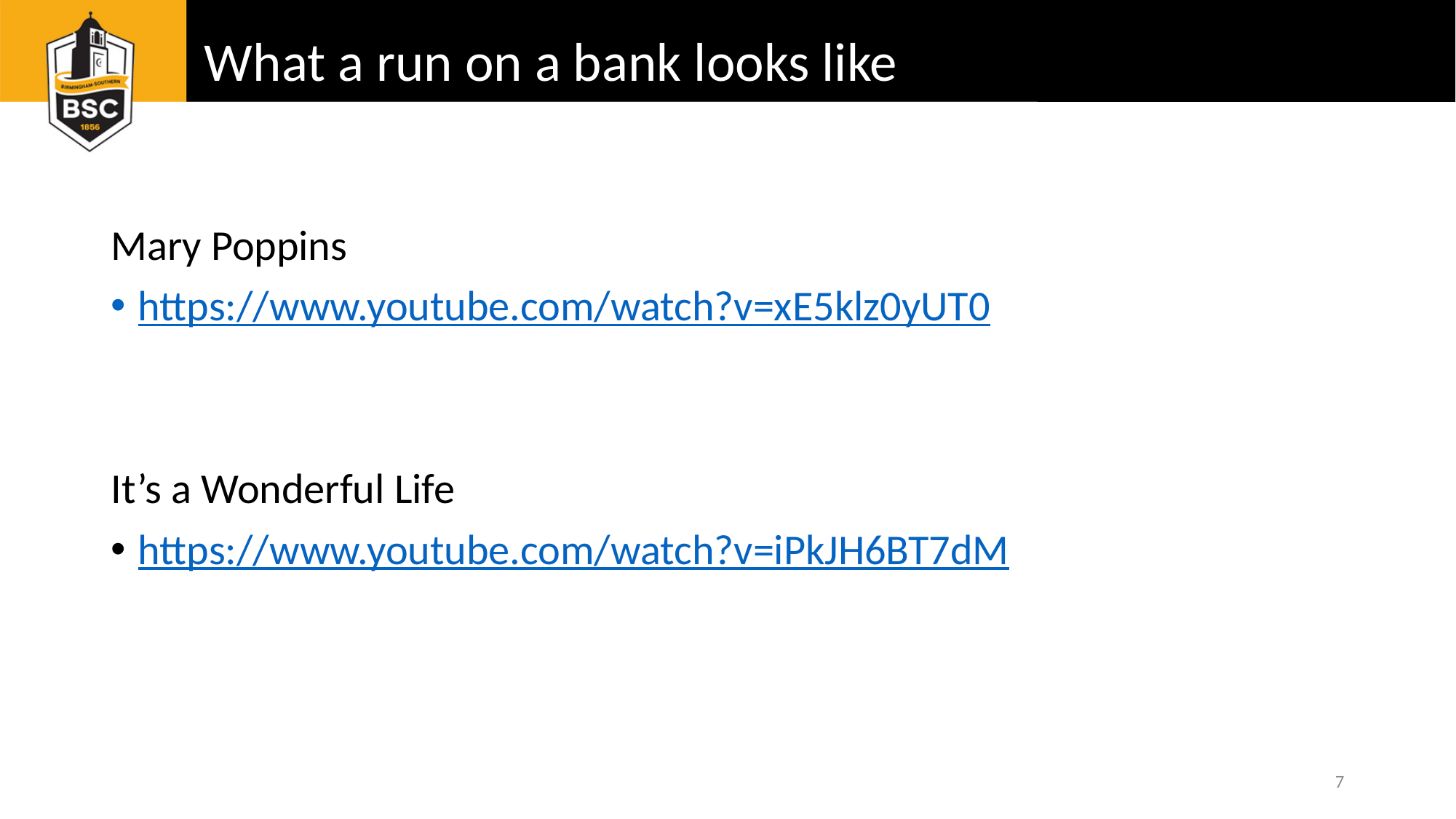

# What a run on a bank looks like
Mary Poppins
https://www.youtube.com/watch?v=xE5klz0yUT0

It’s a Wonderful Life
https://www.youtube.com/watch?v=iPkJH6BT7dM

7